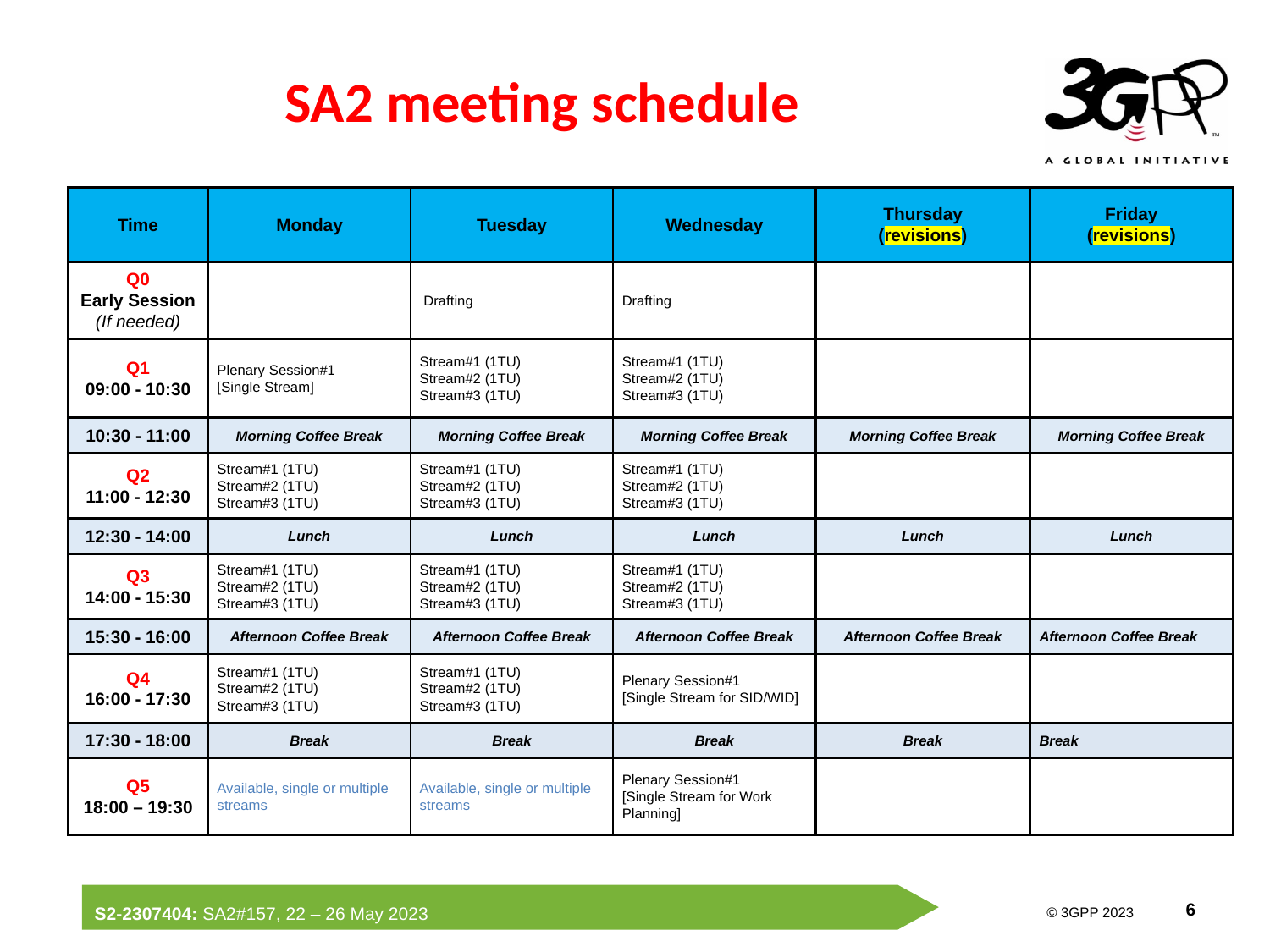

# SA2 meeting schedule
| Time | Monday | Tuesday | Wednesday | Thursday (revisions) | Friday (revisions) |
| --- | --- | --- | --- | --- | --- |
| Q0 Early Session (If needed) |  | Drafting | Drafting |  |  |
| Q1 09:00 - 10:30 | Plenary Session#1 [Single Stream] | Stream#1 (1TU) Stream#2 (1TU) Stream#3 (1TU) | Stream#1 (1TU) Stream#2 (1TU) Stream#3 (1TU) |  |  |
| 10:30 - 11:00 | Morning Coffee Break | Morning Coffee Break | Morning Coffee Break | Morning Coffee Break | Morning Coffee Break |
| Q2 11:00 - 12:30 | Stream#1 (1TU) Stream#2 (1TU) Stream#3 (1TU) | Stream#1 (1TU) Stream#2 (1TU) Stream#3 (1TU) | Stream#1 (1TU) Stream#2 (1TU) Stream#3 (1TU) |  |  |
| 12:30 - 14:00 | Lunch | Lunch | Lunch | Lunch | Lunch |
| Q3 14:00 - 15:30 | Stream#1 (1TU) Stream#2 (1TU) Stream#3 (1TU) | Stream#1 (1TU) Stream#2 (1TU) Stream#3 (1TU) | Stream#1 (1TU) Stream#2 (1TU) Stream#3 (1TU) |  |  |
| 15:30 - 16:00 | Afternoon Coffee Break | Afternoon Coffee Break | Afternoon Coffee Break | Afternoon Coffee Break | Afternoon Coffee Break |
| Q4 16:00 - 17:30 | Stream#1 (1TU) Stream#2 (1TU) Stream#3 (1TU) | Stream#1 (1TU) Stream#2 (1TU) Stream#3 (1TU) | Plenary Session#1 [Single Stream for SID/WID] |  |  |
| 17:30 - 18:00 | Break | Break | Break | Break | Break |
| Q5 18:00 – 19:30 | Available, single or multiple streams | Available, single or multiple streams | Plenary Session#1 [Single Stream for Work Planning] |  |  |